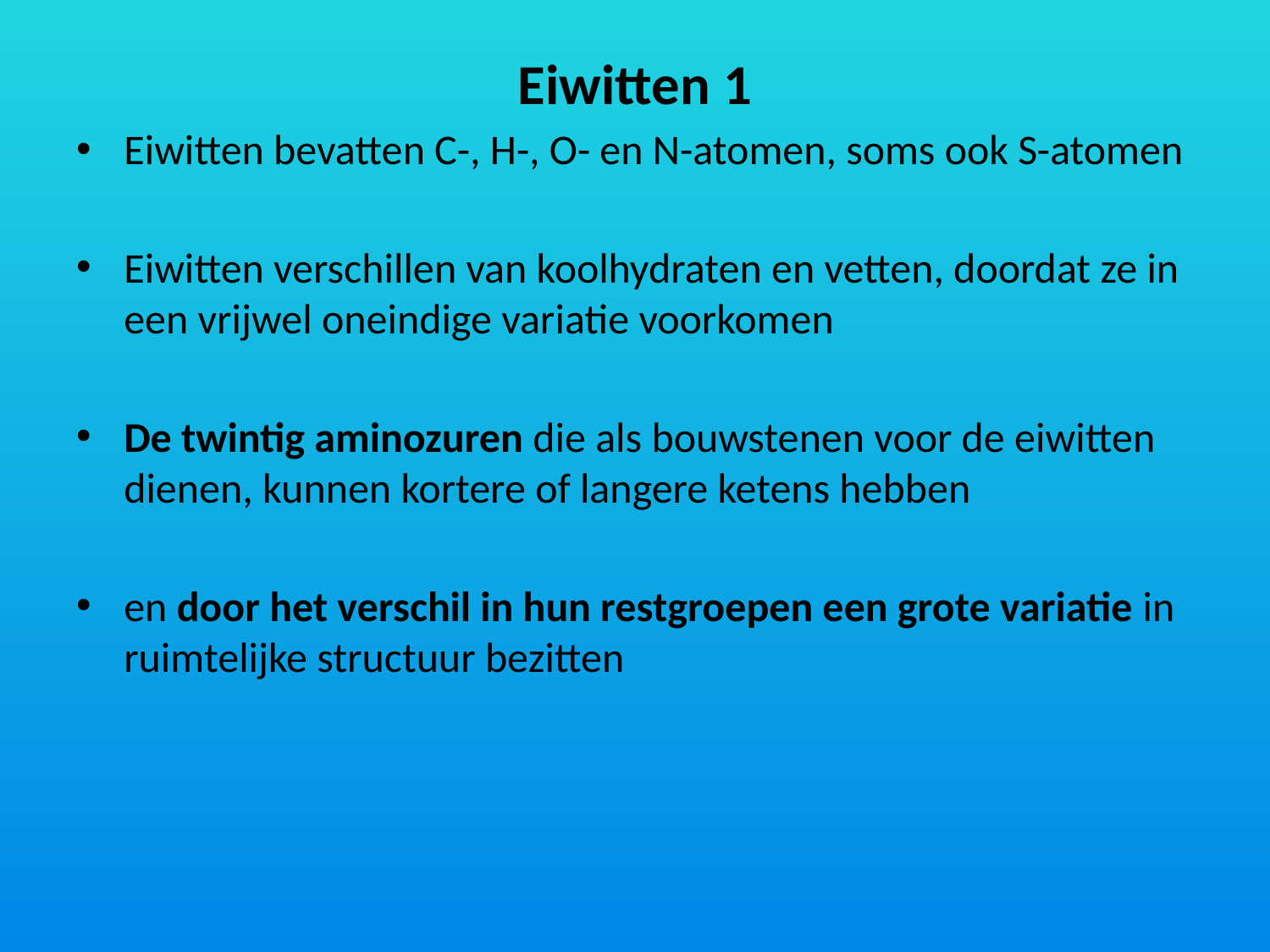

# Eiwitten 1
Eiwitten bevatten C-, H-, O- en N-atomen, soms ook S-atomen

Eiwitten verschillen van koolhydraten en vetten, doordat ze in een vrijwel oneindige variatie voorkomen

De twintig aminozuren die als bouwstenen voor de eiwitten dienen, kunnen kortere of langere ketens hebben

en door het verschil in hun restgroepen een grote variatie in ruimtelijke structuur bezitten